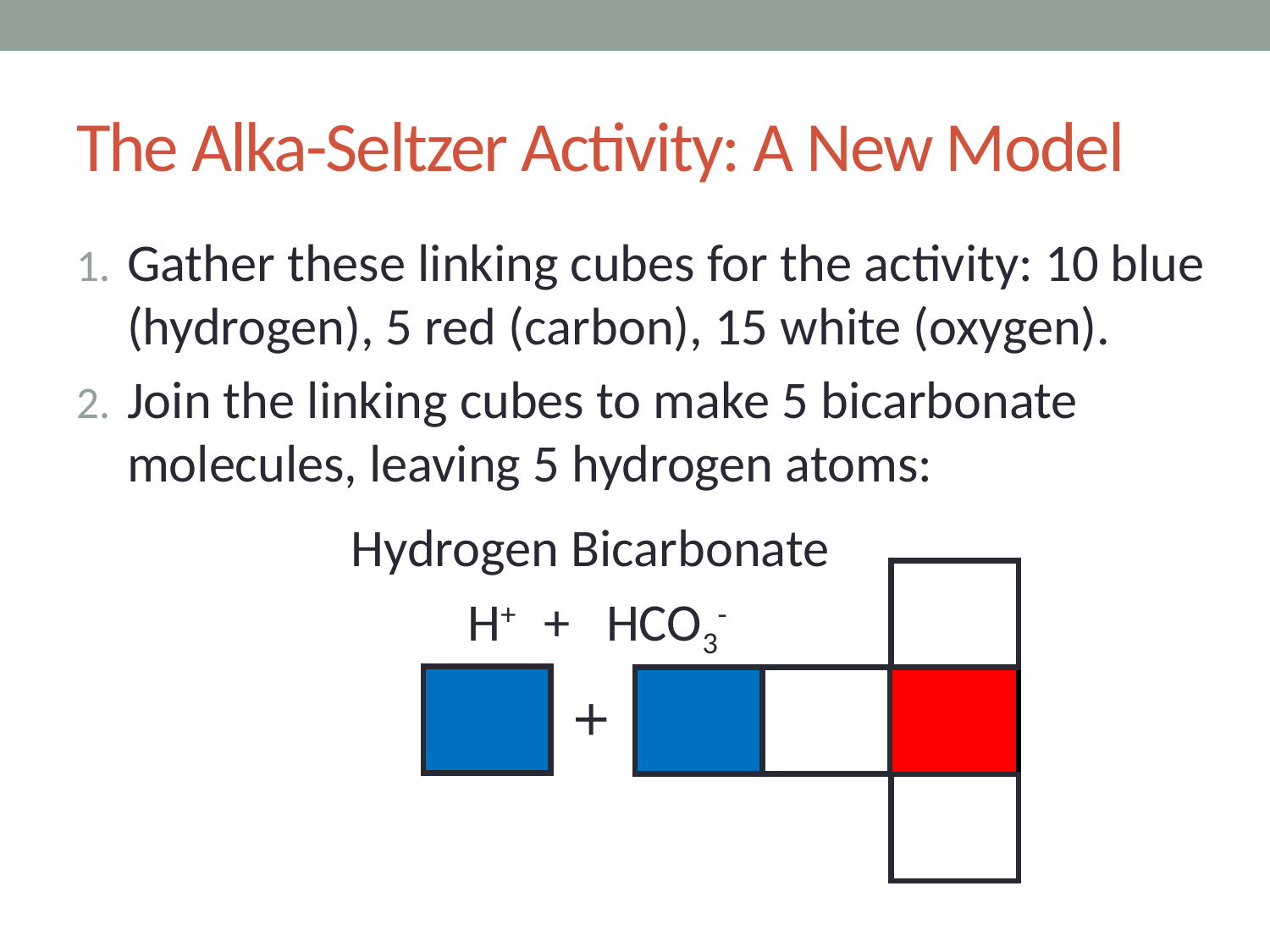

# The Alka-Seltzer Activity: A New Model
Gather these linking cubes for the activity: 10 blue (hydrogen), 5 red (carbon), 15 white (oxygen).
Join the linking cubes to make 5 bicarbonate molecules, leaving 5 hydrogen atoms:
Hydrogen Bicarbonate

H+    +   HCO3-

+